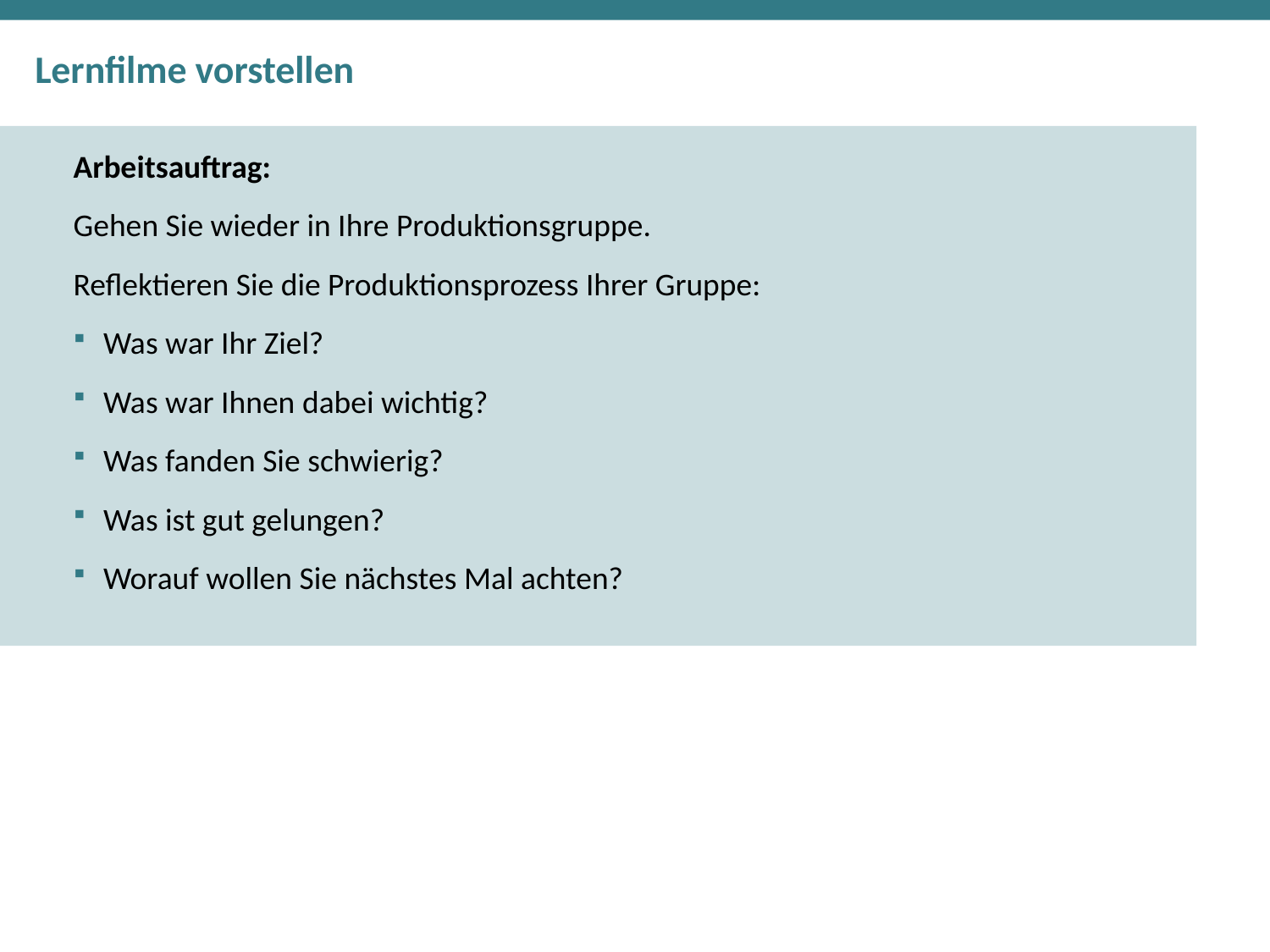

# Lernfilme vorstellen

Arbeitsauftrag:
Gehen Sie wieder in Ihre Produktionsgruppe.
Reflektieren Sie die Produktionsprozess Ihrer Gruppe:
Was war Ihr Ziel?
Was war Ihnen dabei wichtig?
Was fanden Sie schwierig?
Was ist gut gelungen?
Worauf wollen Sie nächstes Mal achten?